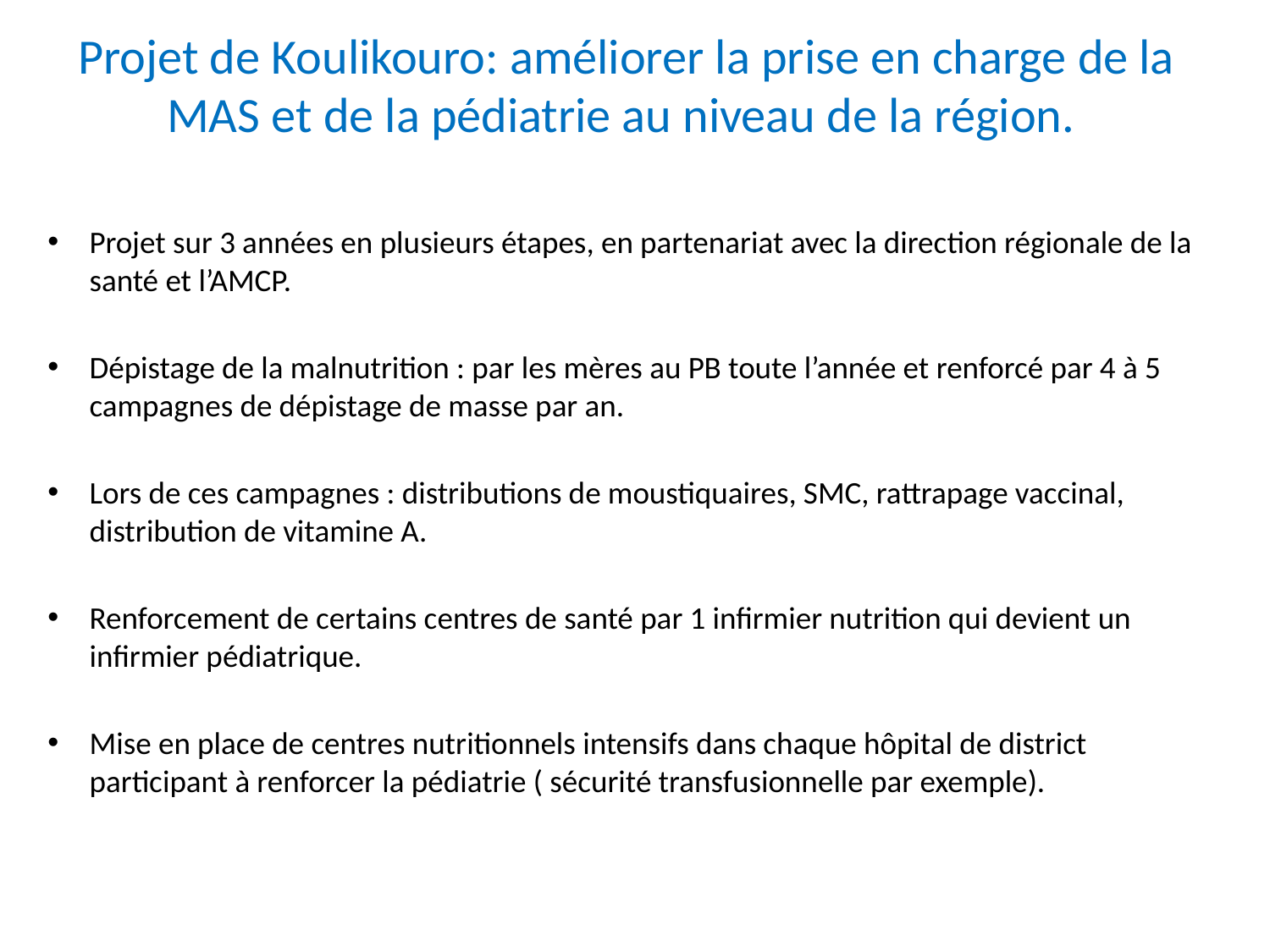

# Projet de Koulikouro: améliorer la prise en charge de la MAS et de la pédiatrie au niveau de la région.
Projet sur 3 années en plusieurs étapes, en partenariat avec la direction régionale de la santé et l’AMCP.

Dépistage de la malnutrition : par les mères au PB toute l’année et renforcé par 4 à 5 campagnes de dépistage de masse par an.

Lors de ces campagnes : distributions de moustiquaires, SMC, rattrapage vaccinal, distribution de vitamine A.

Renforcement de certains centres de santé par 1 infirmier nutrition qui devient un infirmier pédiatrique.

Mise en place de centres nutritionnels intensifs dans chaque hôpital de district participant à renforcer la pédiatrie ( sécurité transfusionnelle par exemple).